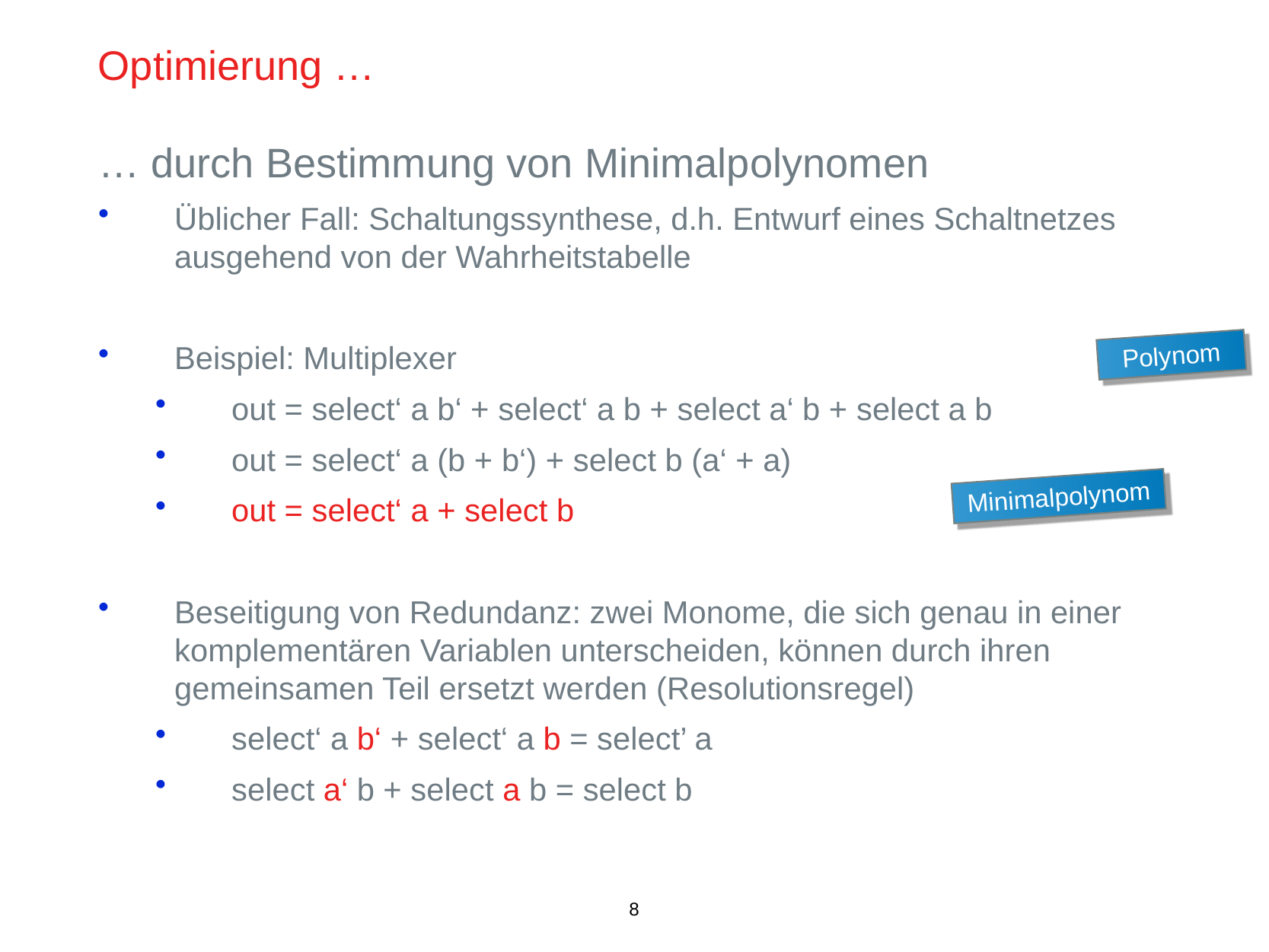

# Optimierung …
… durch Bestimmung von Minimalpolynomen
Üblicher Fall: Schaltungssynthese, d.h. Entwurf eines Schaltnetzes ausgehend von der Wahrheitstabelle

Beispiel: Multiplexer
out = select‘ a b‘ + select‘ a b + select a‘ b + select a b
out = select‘ a (b + b‘) + select b (a‘ + a)
out = select‘ a + select b

Beseitigung von Redundanz: zwei Monome, die sich genau in einer komplementären Variablen unterscheiden, können durch ihren gemeinsamen Teil ersetzt werden (Resolutionsregel)
select‘ a b‘ + select‘ a b = select’ a
select a‘ b + select a b = select b
Polynom
Minimalpolynom
8